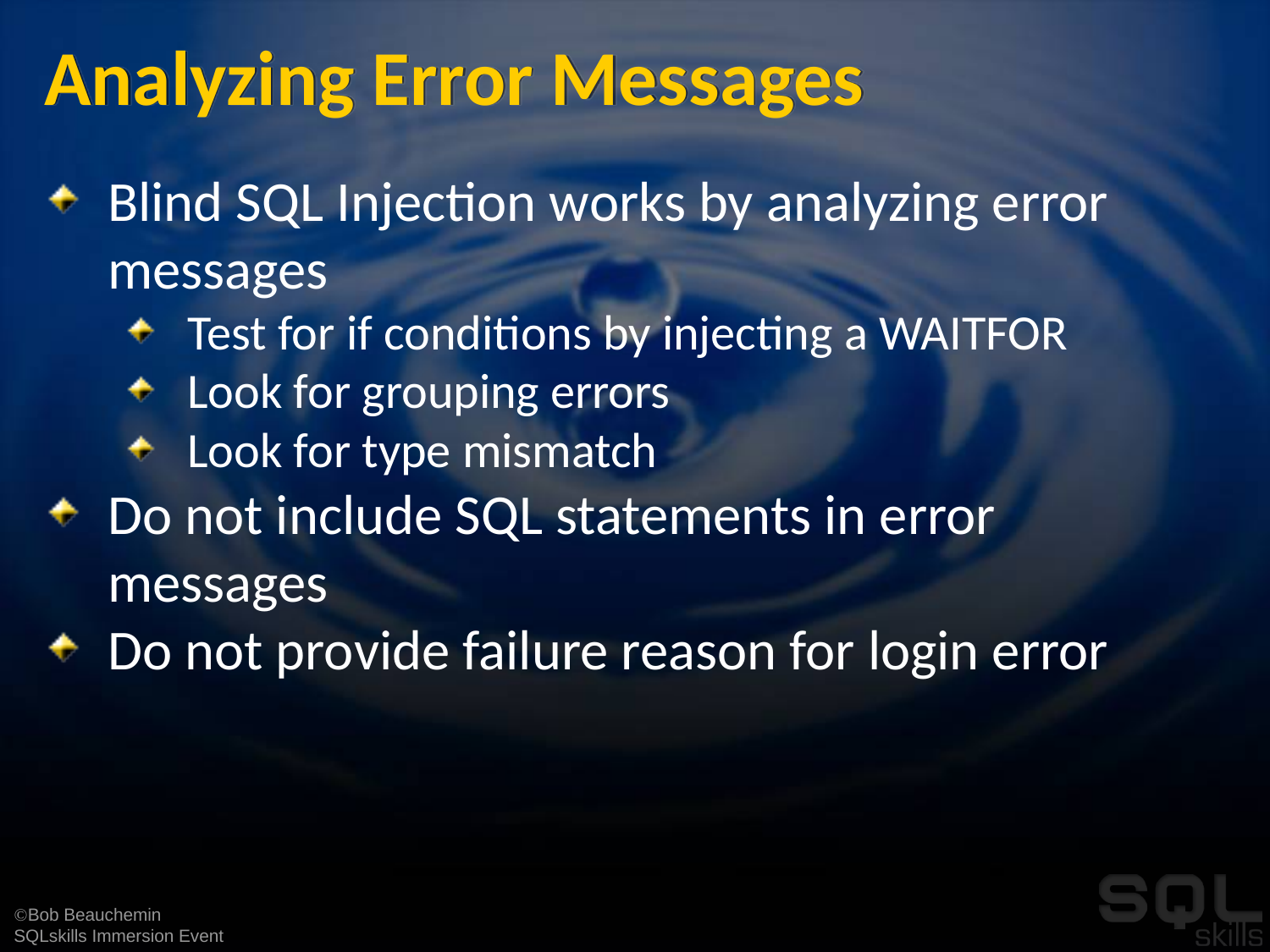

# Analyzing Error Messages
Blind SQL Injection works by analyzing error messages
Test for if conditions by injecting a WAITFOR
Look for grouping errors
Look for type mismatch
Do not include SQL statements in error messages
Do not provide failure reason for login error